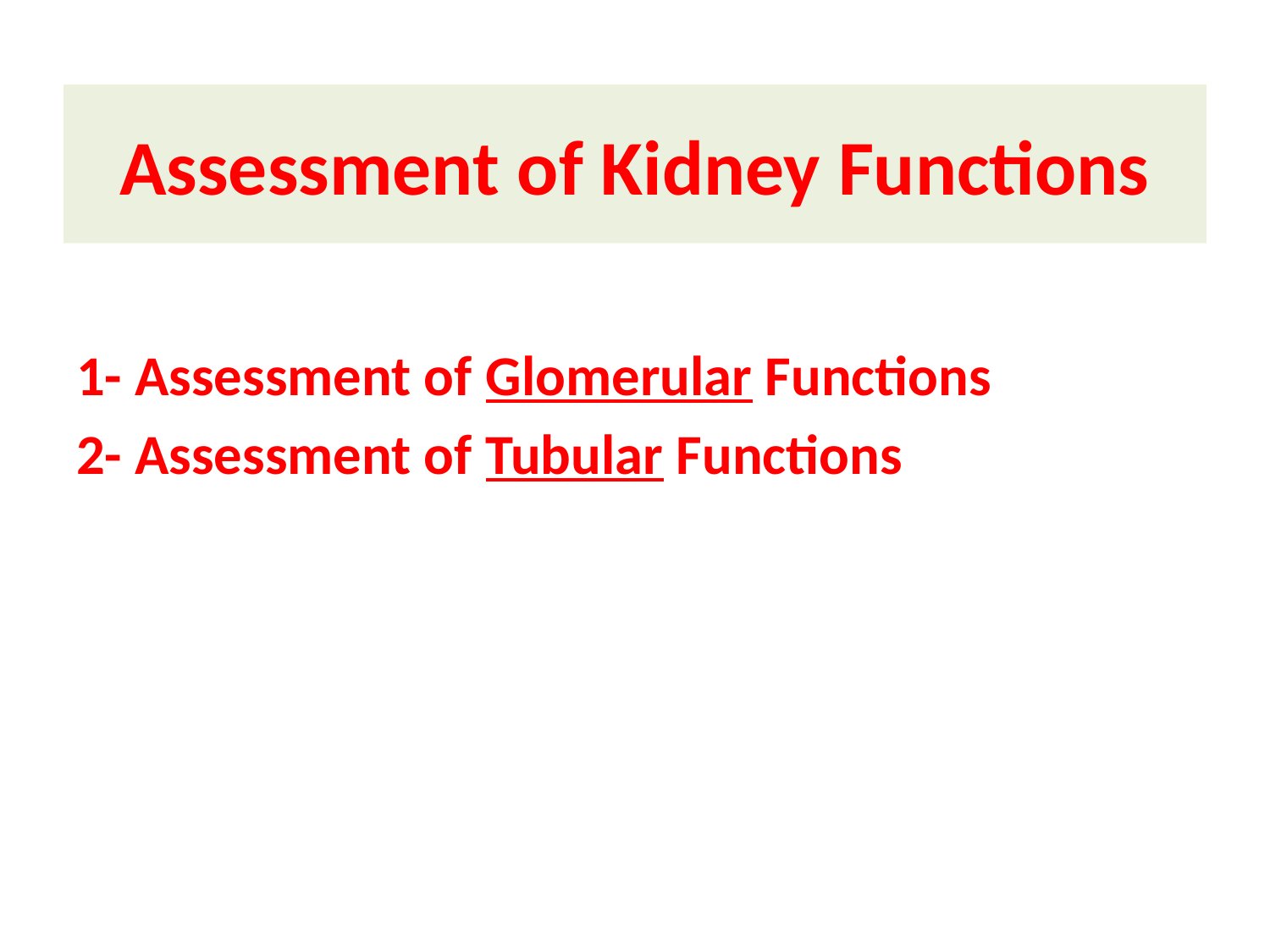

# Assessment of Kidney Functions

1- Assessment of Glomerular Functions
2- Assessment of Tubular Functions